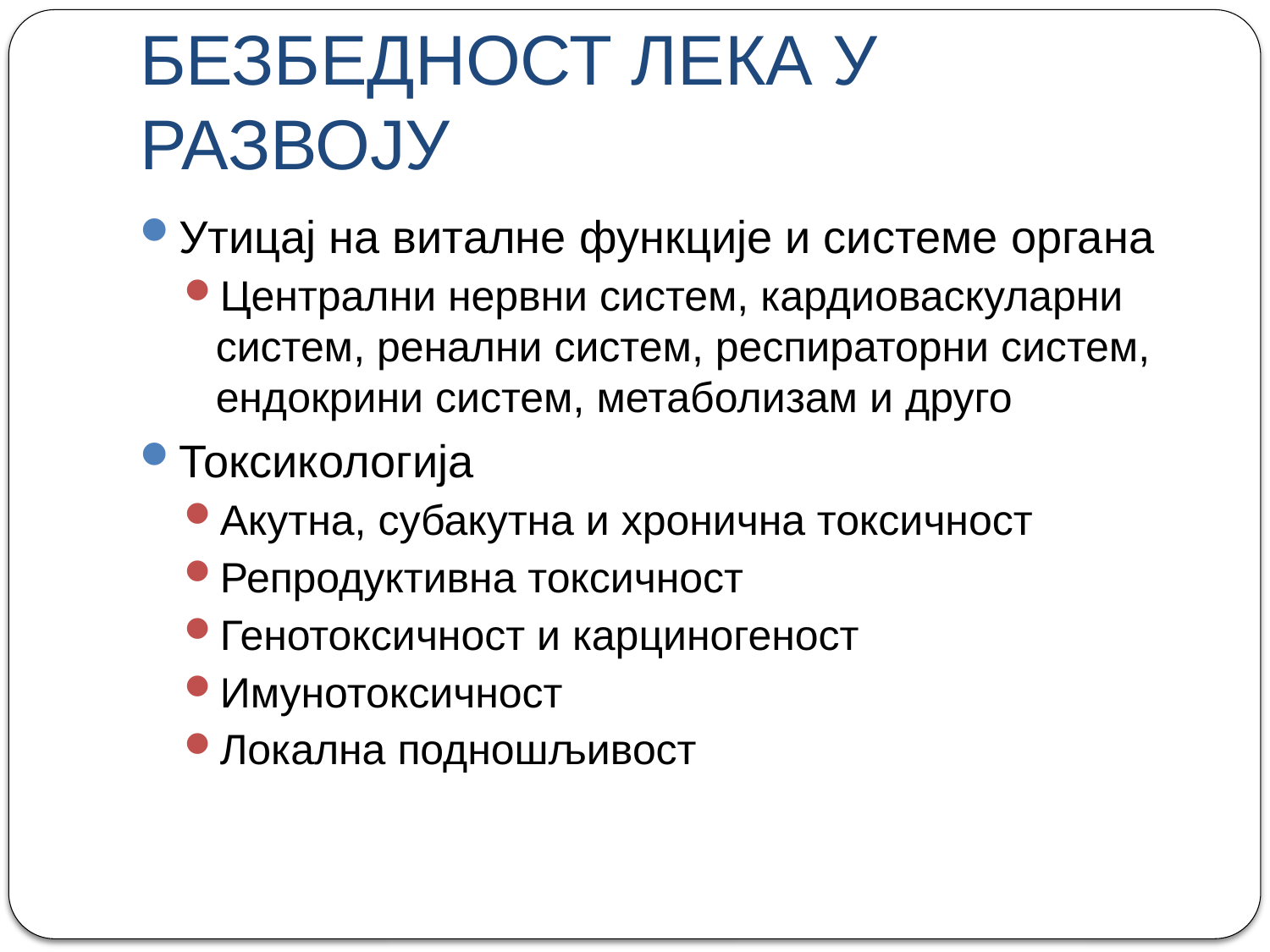

# БЕЗБЕДНОСТ ЛЕКА У РАЗВОЈУ
Утицај на виталне функције и системе органа
Централни нервни систем, кардиоваскуларни систем, ренални систем, респираторни систем, ендокрини систем, метаболизам и друго
Токсикологија
Акутна, субакутна и хронична токсичност
Репродуктивна токсичност
Генотоксичност и карциногеност
Имунотоксичност
Локална подношљивост